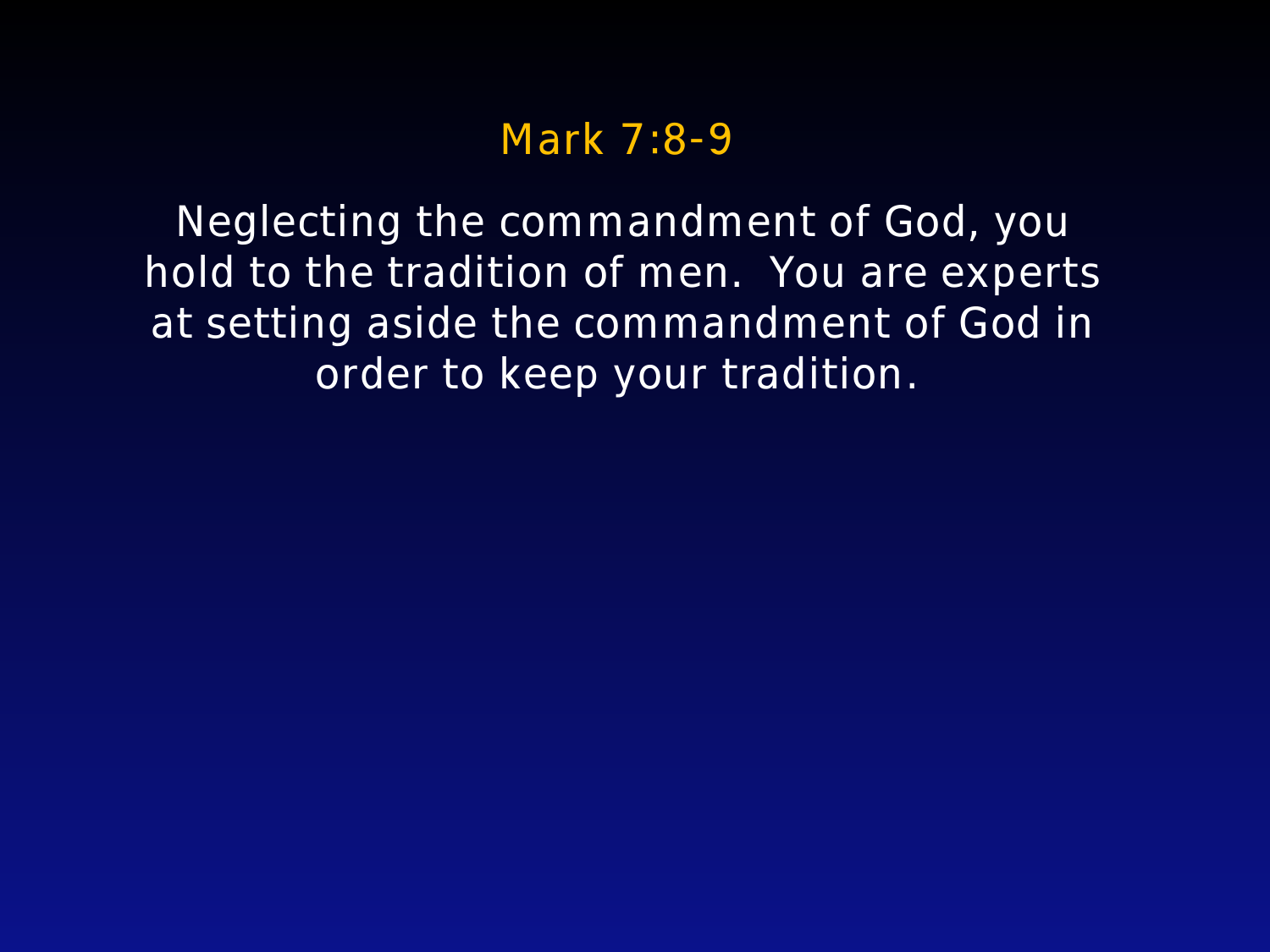

Mark 7:8-9
Neglecting the commandment of God, you hold to the tradition of men.  You are experts at setting aside the commandment of God in order to keep your tradition.